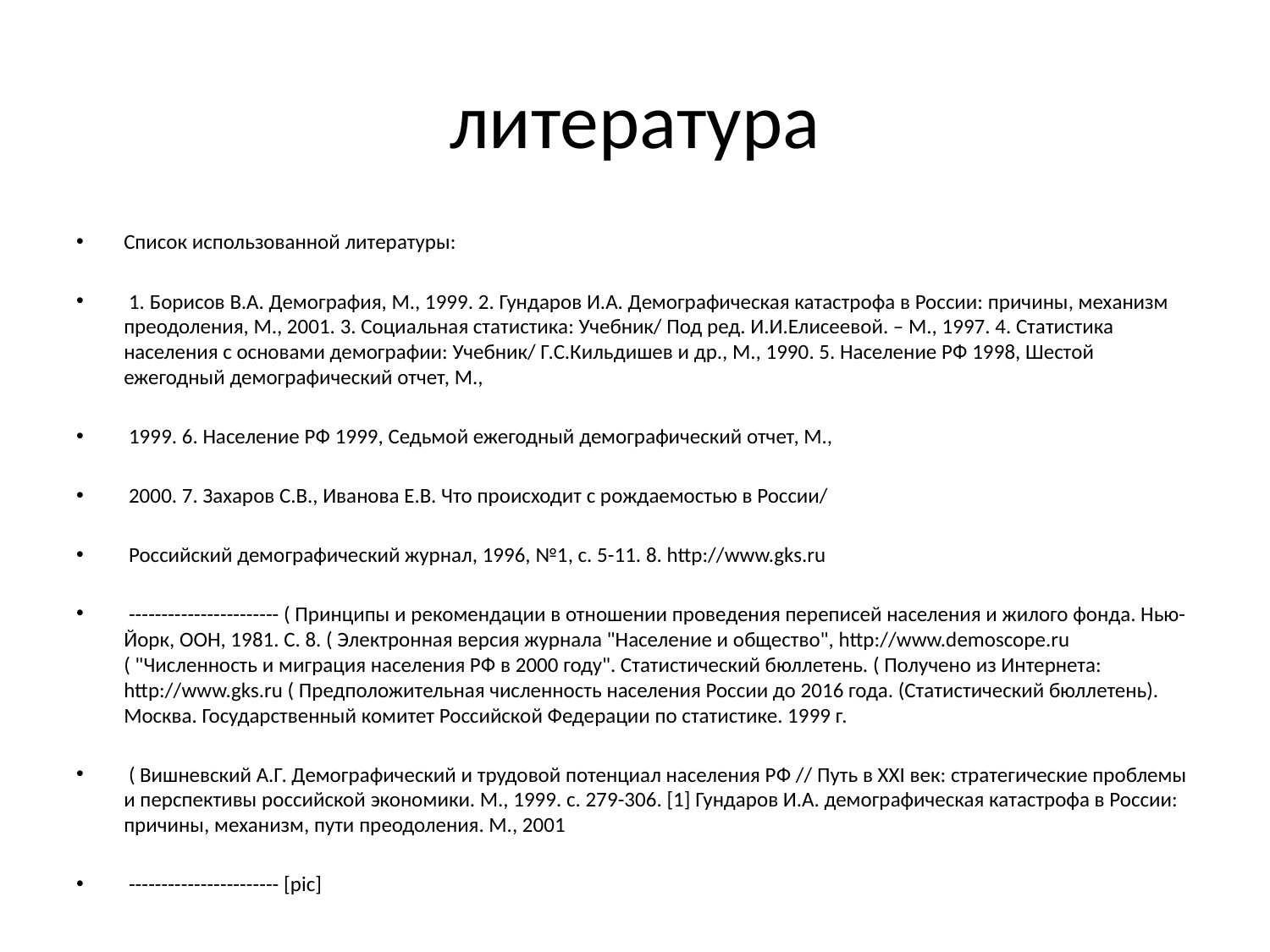

# литература
Список использованной литературы:

 1. Борисов В.А. Демография, М., 1999. 2. Гундаров И.А. Демографическая катастрофа в России: причины, механизм преодоления, М., 2001. 3. Социальная статистика: Учебник/ Под ред. И.И.Елисеевой. – М., 1997. 4. Статистика населения с основами демографии: Учебник/ Г.С.Кильдишев и др., М., 1990. 5. Население РФ 1998, Шестой ежегодный демографический отчет, М.,

 1999. 6. Население РФ 1999, Седьмой ежегодный демографический отчет, М.,

 2000. 7. Захаров С.В., Иванова Е.В. Что происходит с рождаемостью в России/

 Российский демографический журнал, 1996, №1, с. 5-11. 8. http://www.gks.ru

 ----------------------- ( Принципы и рекомендации в отношении проведения переписей населения и жилого фонда. Нью-Йорк, ООН, 1981. С. 8. ( Электронная версия журнала "Население и общество", http://www.demoscope.ru ( "Численность и миграция населения РФ в 2000 году". Статистический бюллетень. ( Получено из Интернета: http://www.gks.ru ( Предположительная численность населения России до 2016 года. (Статистический бюллетень). Москва. Государственный комитет Российской Федерации по статистике. 1999 г.

 ( Вишневский А.Г. Демографический и трудовой потенциал населения РФ // Путь в XXI век: стратегические проблемы и перспективы российской экономики. М., 1999. с. 279-306. [1] Гундаров И.А. демографическая катастрофа в России: причины, механизм, пути преодоления. М., 2001

 ----------------------- [pic]